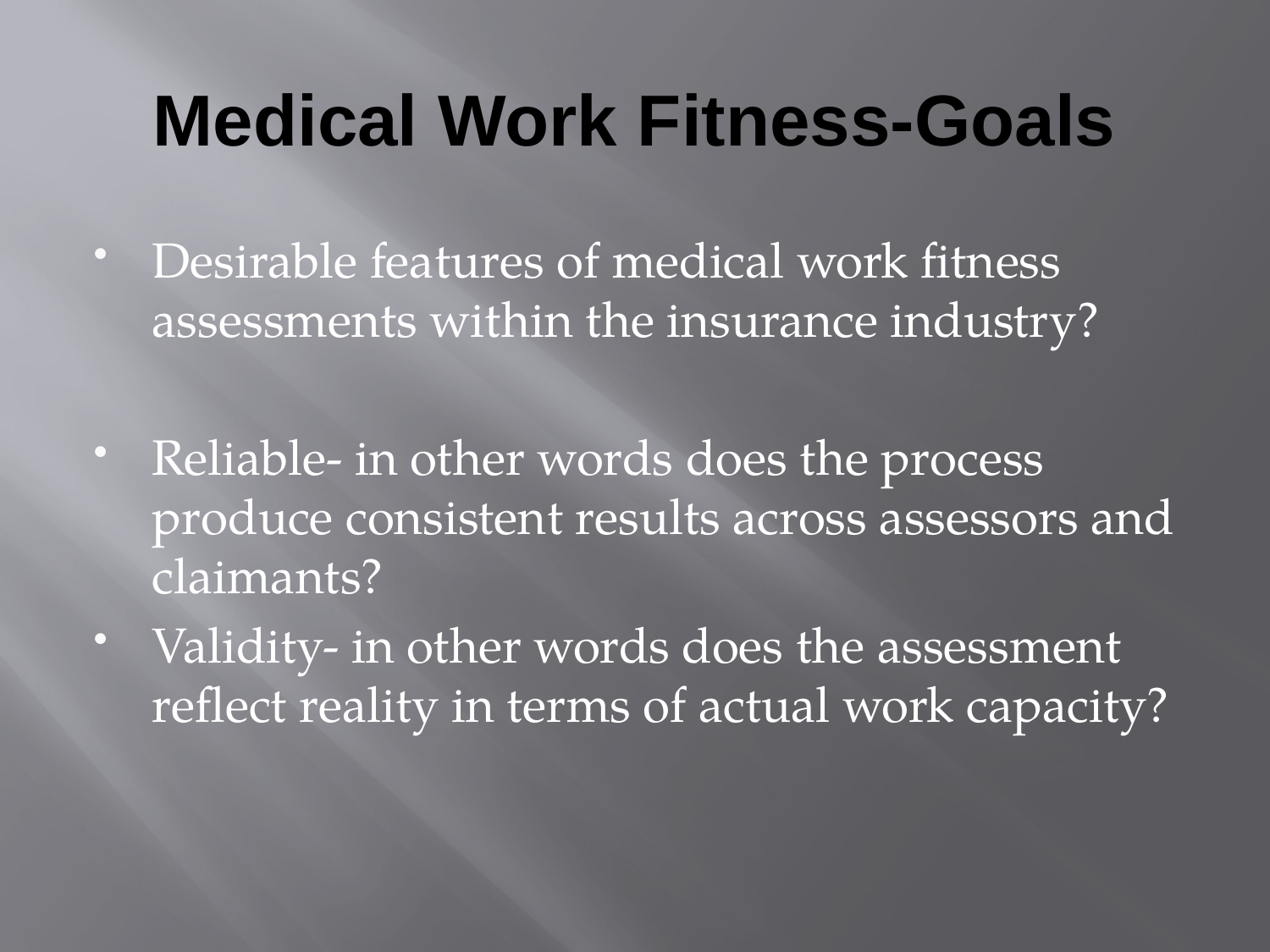

# Medical Work Fitness-Goals
Desirable features of medical work fitness assessments within the insurance industry?

Reliable- in other words does the process produce consistent results across assessors and claimants?
Validity- in other words does the assessment reflect reality in terms of actual work capacity?